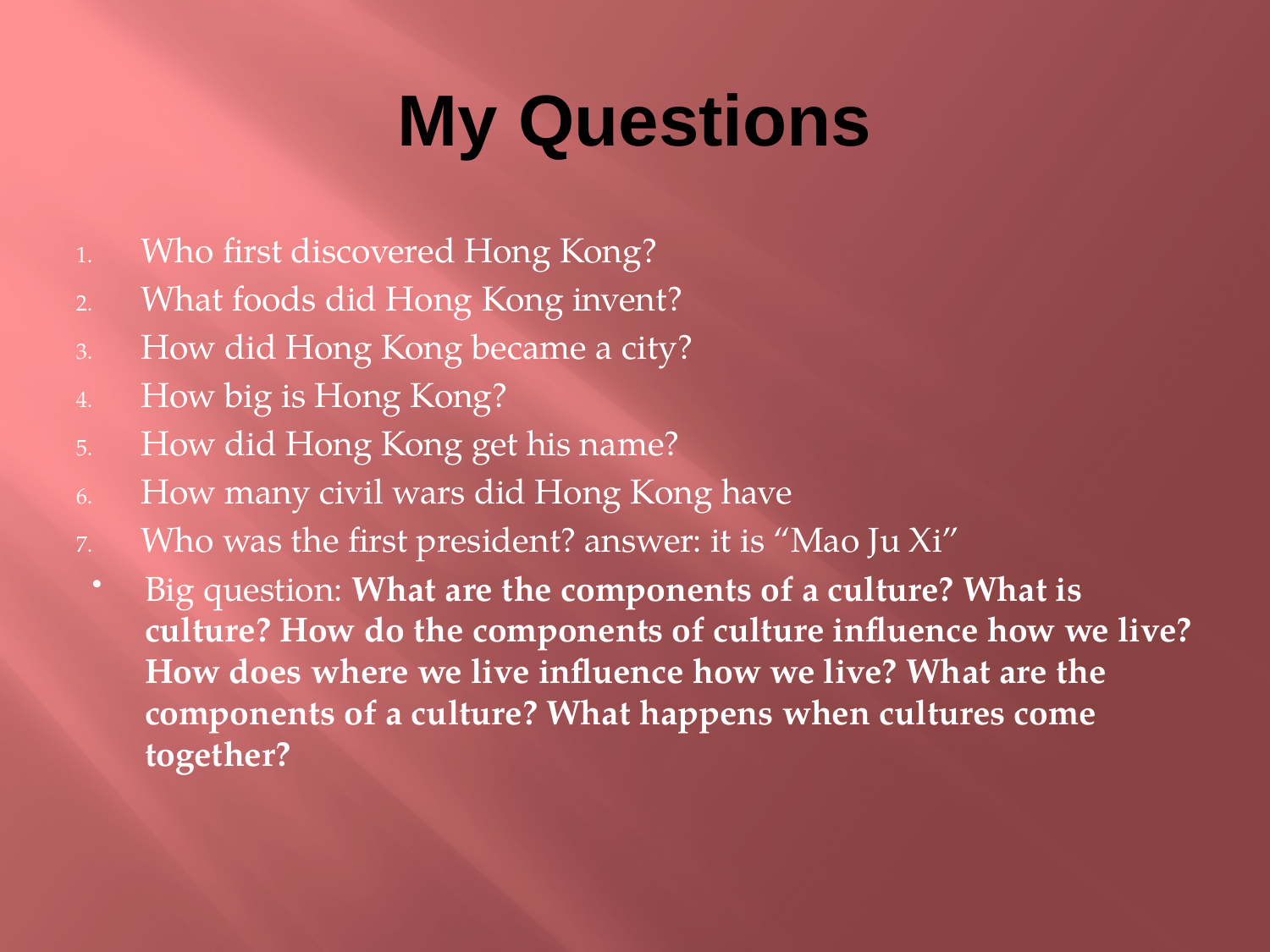

# My Questions
Who first discovered Hong Kong?
What foods did Hong Kong invent?
How did Hong Kong became a city?
How big is Hong Kong?
How did Hong Kong get his name?
How many civil wars did Hong Kong have
Who was the first president? answer: it is “Mao Ju Xi”
Big question: What are the components of a culture? What is culture? How do the components of culture influence how we live? How does where we live influence how we live? What are the components of a culture? What happens when cultures come together?